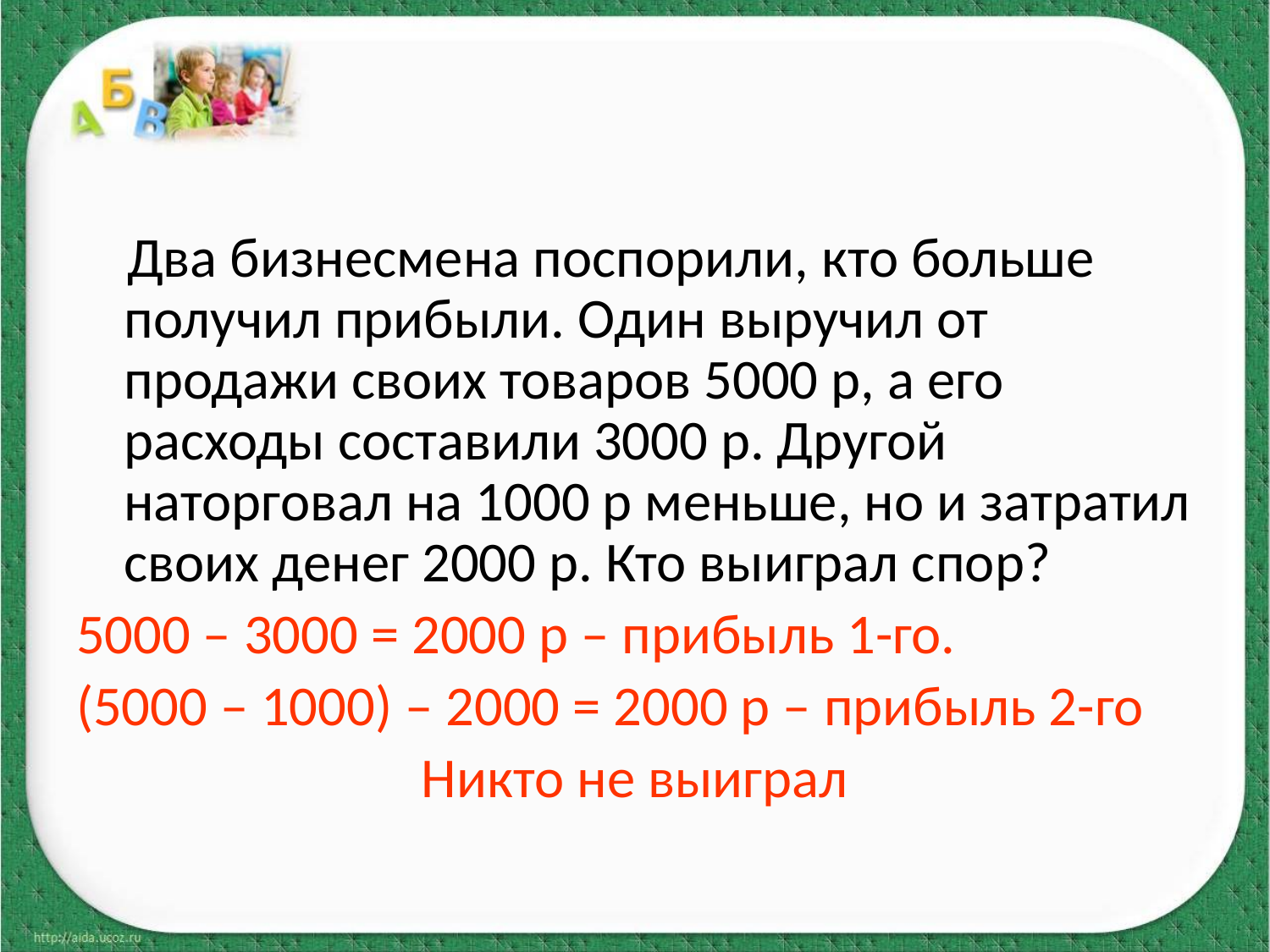

#
    Два бизнесмена поспорили, кто больше получил прибыли. Один выручил от продажи своих товаров 5000 р, а его расходы составили 3000 р. Другой наторговал на 1000 р меньше, но и затратил своих денег 2000 р. Кто выиграл спор?
5000 – 3000 = 2000 р – прибыль 1-го.
(5000 – 1000) – 2000 = 2000 р – прибыль 2-го
Никто не выиграл